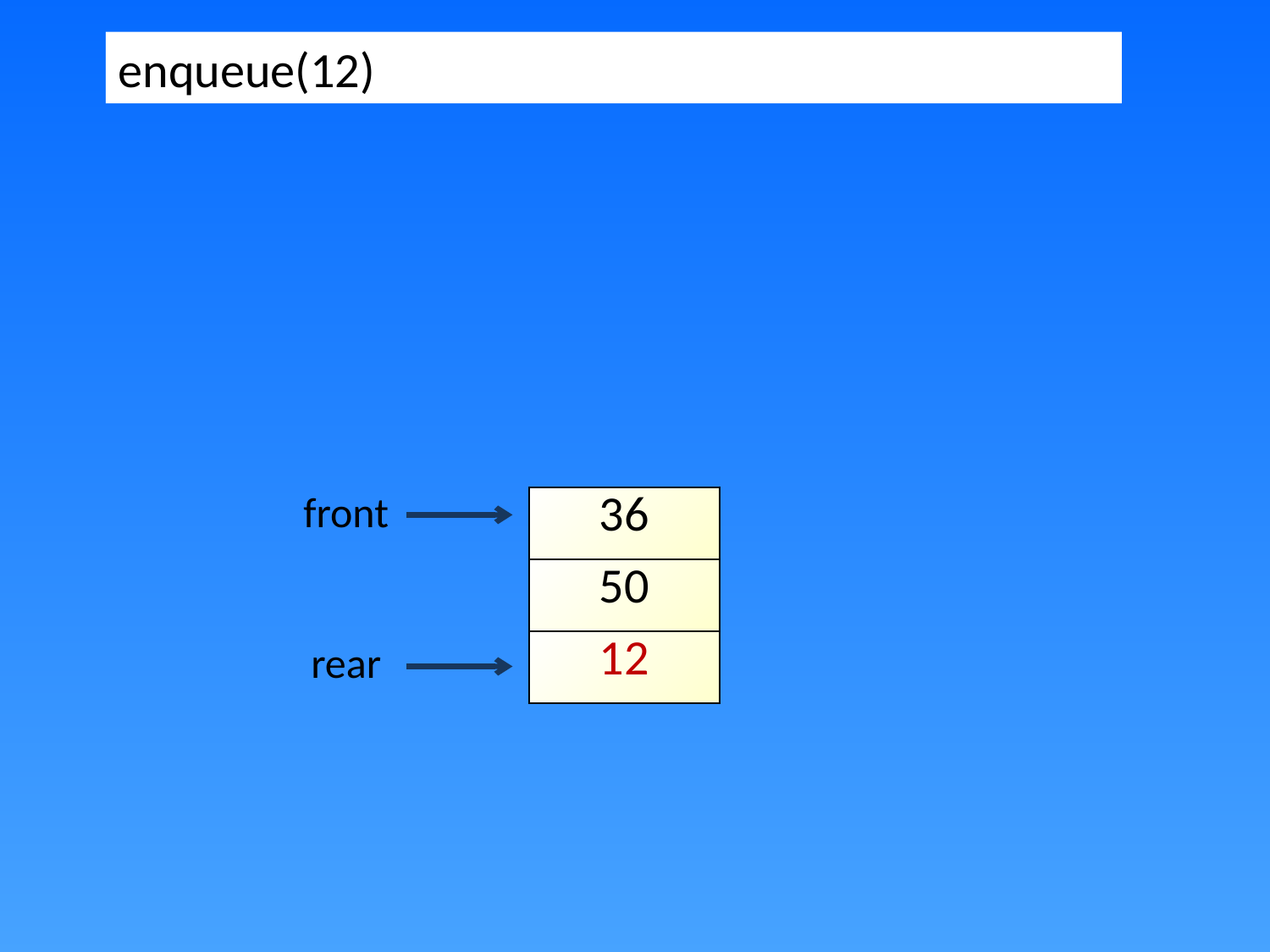

enqueue(12)
front
| 36 |
| --- |
| 50 |
| 12 |
rear